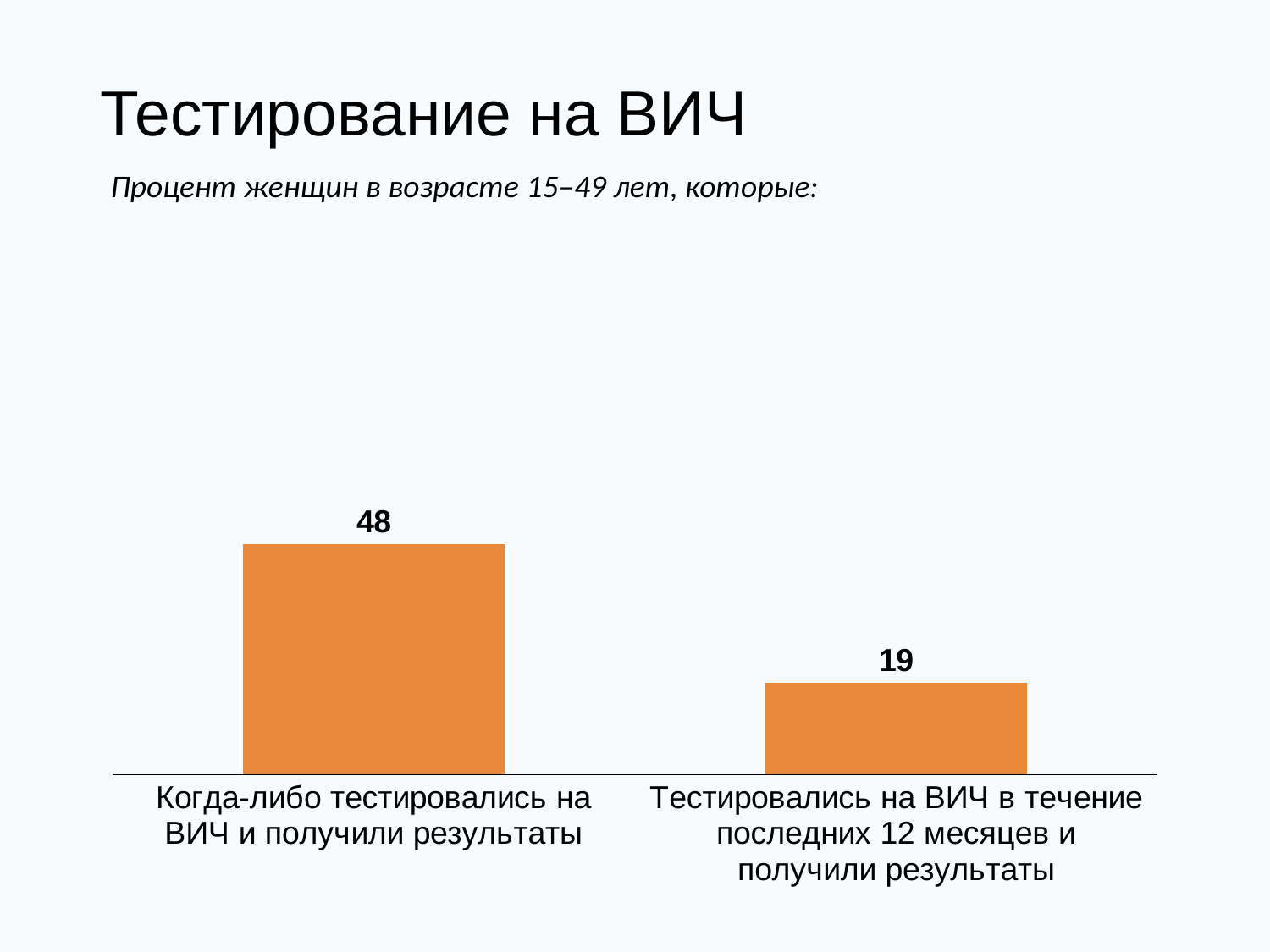

# Тестирование на ВИЧ
Процент женщин в возрасте 15–49 лет, которые:

### Chart

| Category | Women |
|---|---|
| Когда-либо тестировались на ВИЧ и получили результаты | 48.0 |
| Тестировались на ВИЧ в течение последних 12 месяцев и получили результаты | 19.0 |